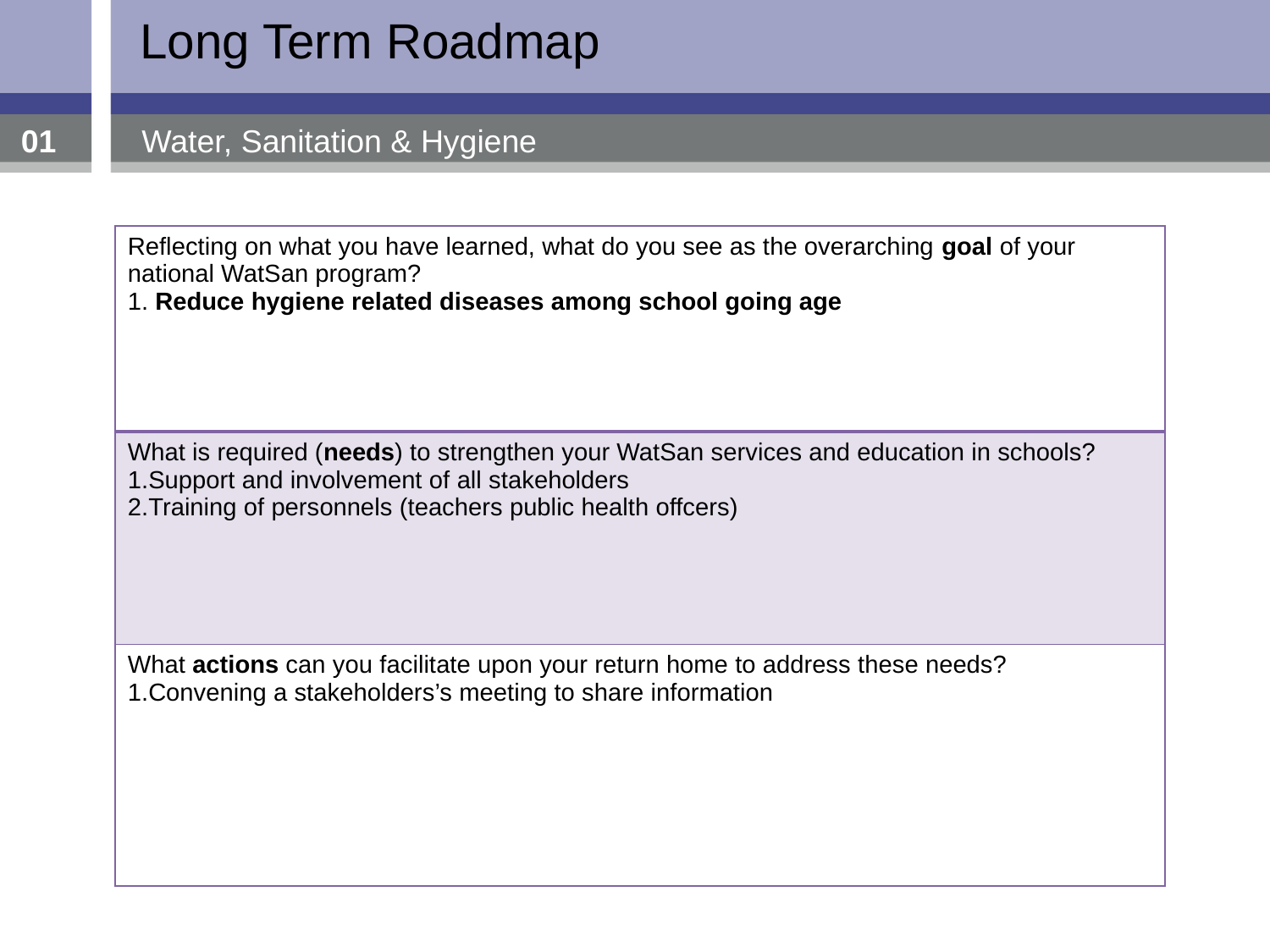

Long Term Roadmap

01
Water, Sanitation & Hygiene
| Reflecting on what you have learned, what do you see as the overarching goal of your national WatSan program? 1. Reduce hygiene related diseases among school going age |
| --- |
| What is required (needs) to strengthen your WatSan services and education in schools? 1.Support and involvement of all stakeholders 2.Training of personnels (teachers public health offcers) |
| What actions can you facilitate upon your return home to address these needs? 1.Convening a stakeholders’s meeting to share information |